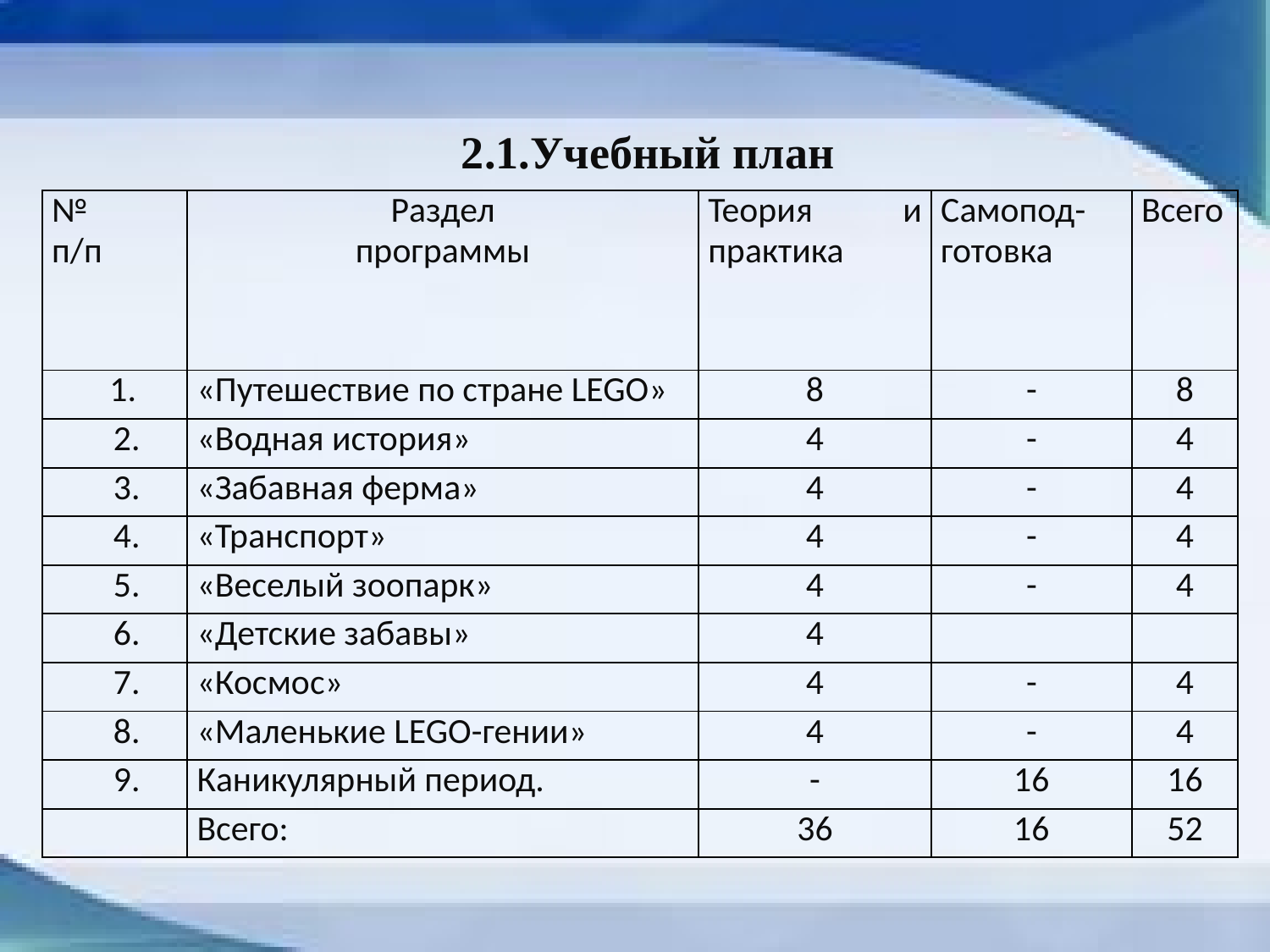

2.1.Учебный план
| № п/п | Раздел программы | Теория и практика | Самопод-готовка | Всего |
| --- | --- | --- | --- | --- |
| 1. | «Путешествие по стране LEGO» | 8 | - | 8 |
| 2. | «Водная история» | 4 | - | 4 |
| 3. | «Забавная ферма» | 4 | - | 4 |
| 4. | «Транспорт» | 4 | - | 4 |
| 5. | «Веселый зоопарк» | 4 | - | 4 |
| 6. | «Детские забавы» | 4 |  |  |
| 7. | «Космос» | 4 | - | 4 |
| 8. | «Маленькие LEGO-гении» | 4 | - | 4 |
| 9. | Каникулярный период. | - | 16 | 16 |
|  | Всего: | 36 | 16 | 52 |